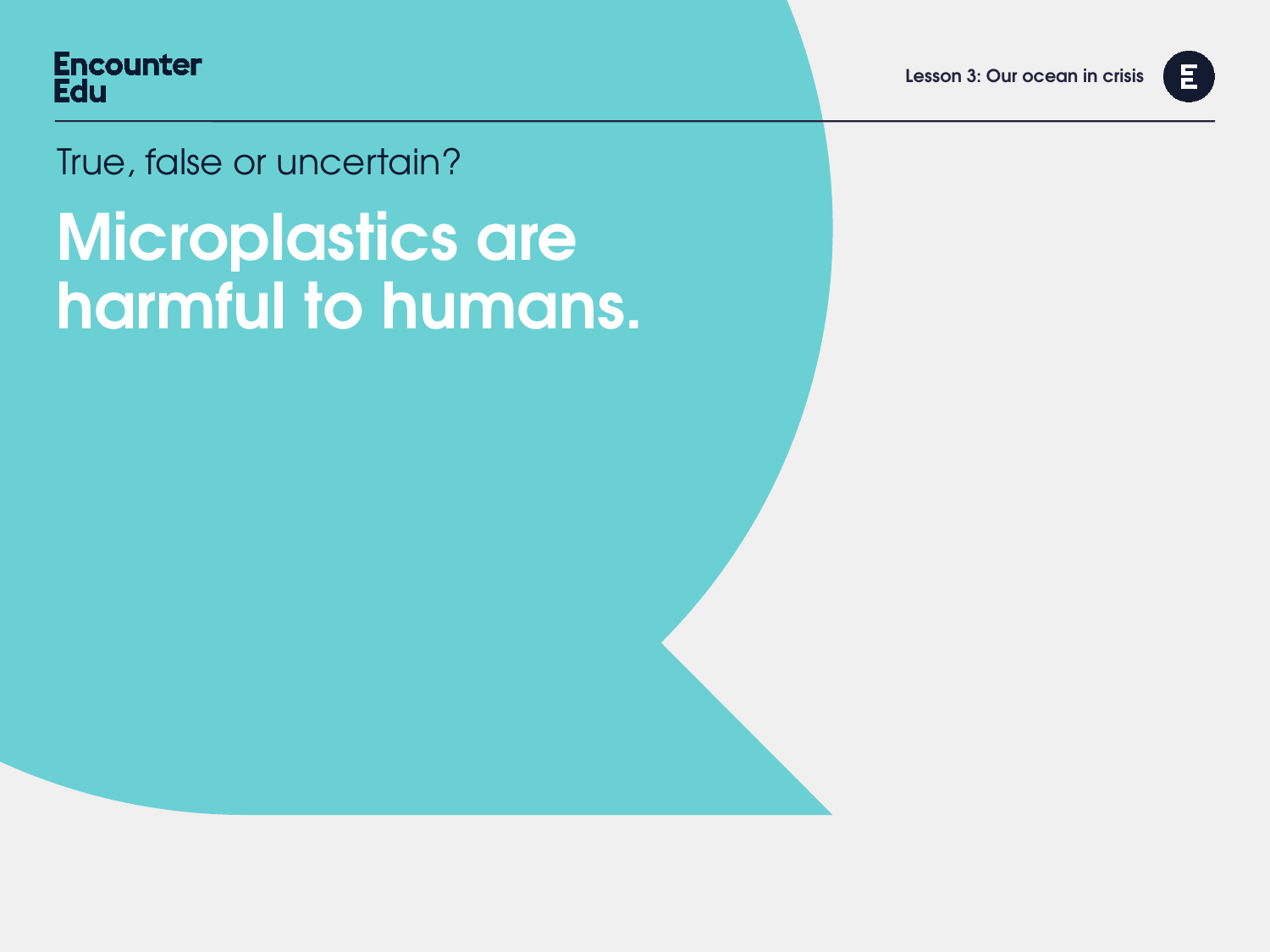

# Lesson 3: Our ocean in crisis
True, false or uncertain?

Microplastics are harmful to humans.